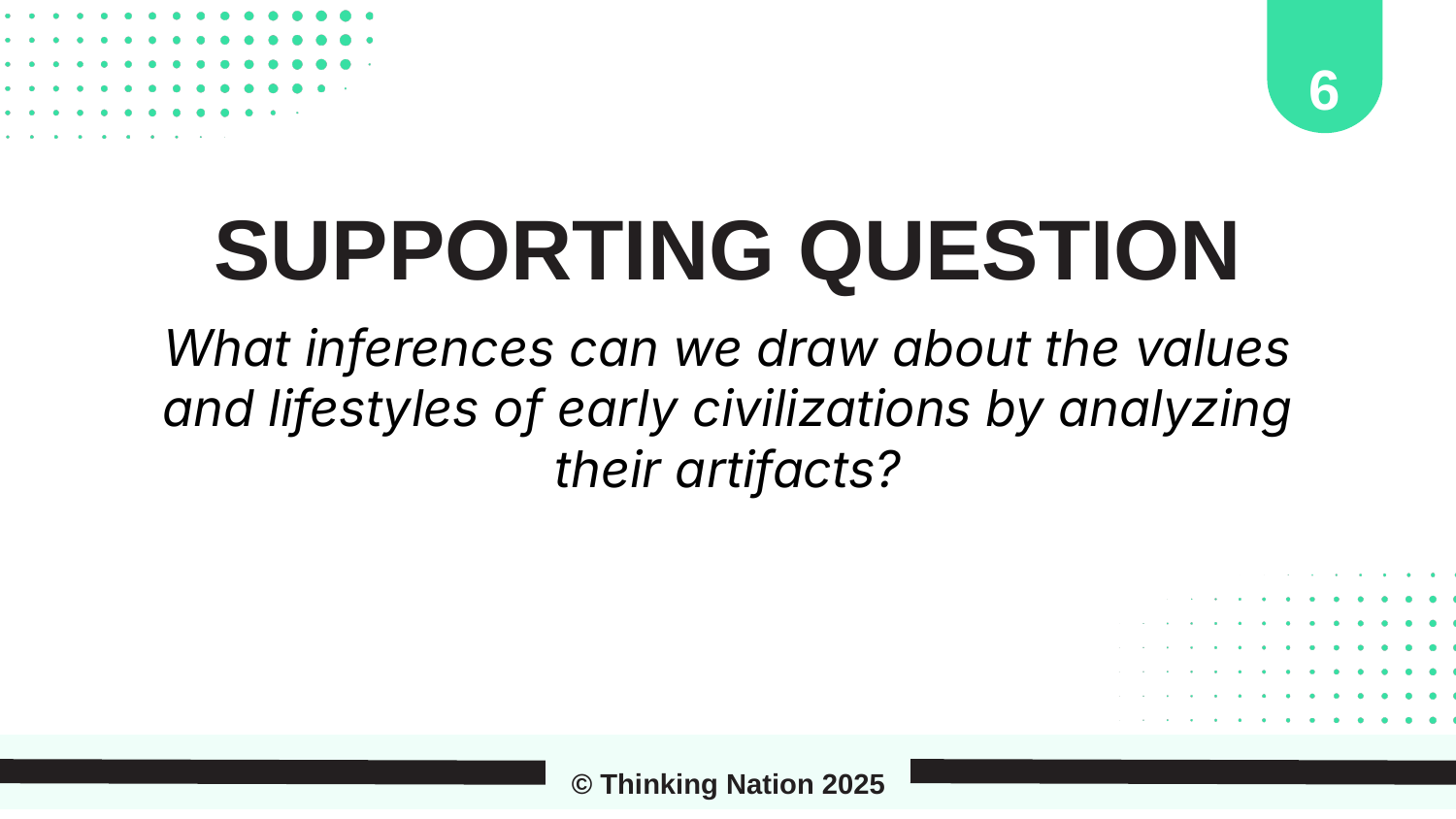

6
SUPPORTING QUESTION
What inferences can we draw about the values and lifestyles of early civilizations by analyzing their artifacts?

© Thinking Nation 2025